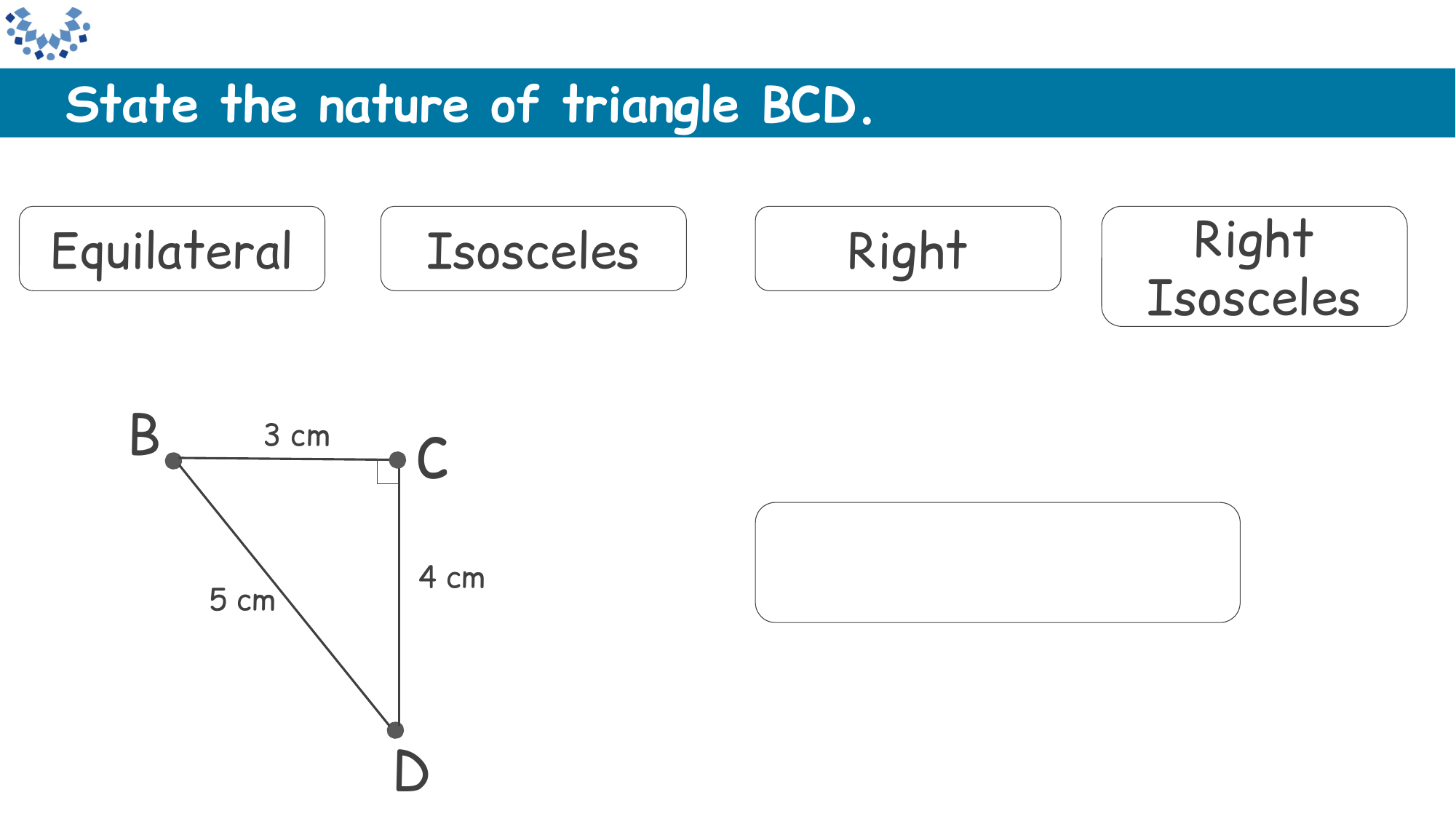

State the nature of triangle BCD.
Equilateral
Isosceles
Right
Right Isosceles
B
3 cm
C

Right
4 cm
5 cm

D